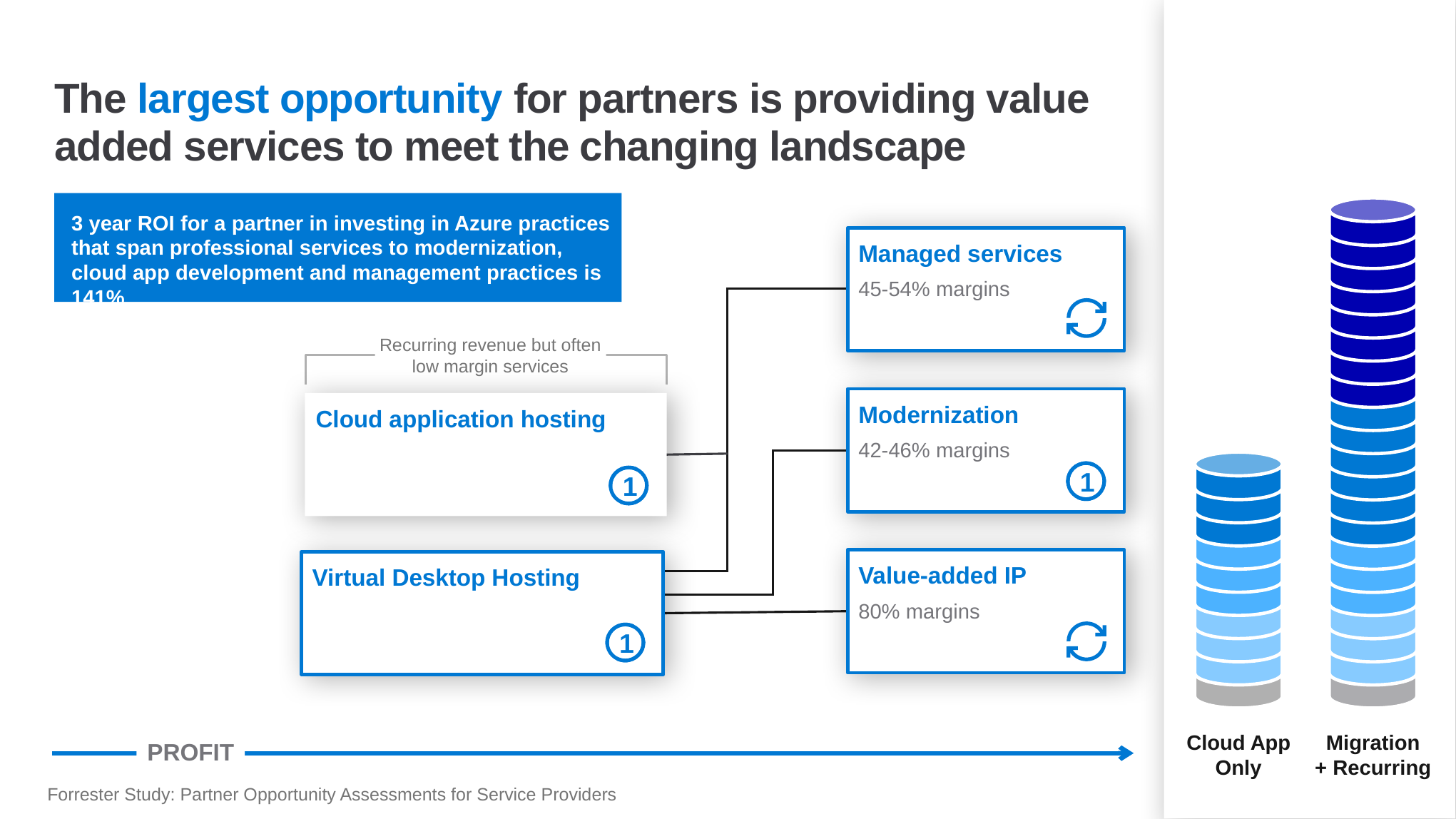

# The largest opportunity for partners is providing value added services to meet the changing landscape

3 year ROI for a partner in investing in Azure practices that span professional services to modernization, cloud app development and management practices is 141%

Managed services
45-54% margins

Recurring revenue but often low margin services

Modernization
42-46% margins
Cloud application hosting

1

1

Value-added IP
80% margins
Virtual Desktop Hosting

1

Cloud App
Only
Migration
+ Recurring
PROFIT
Forrester Study: Partner Opportunity Assessments for Service Providers